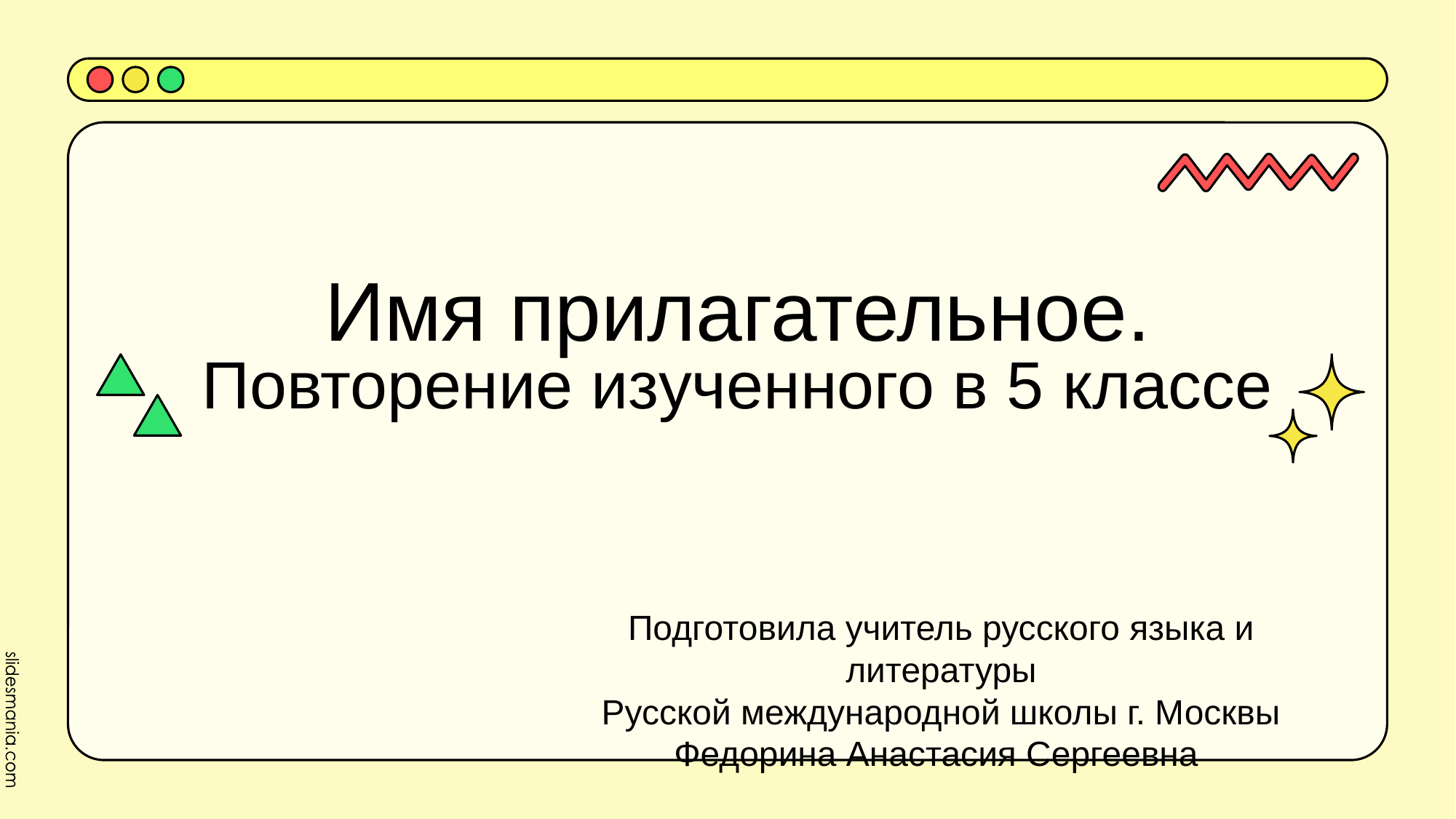

# Имя прилагательное. Повторение изученного в 5 классе
Подготовила учитель русского языка и литературы
Русской международной школы г. Москвы
Федорина Анастасия Сергеевна